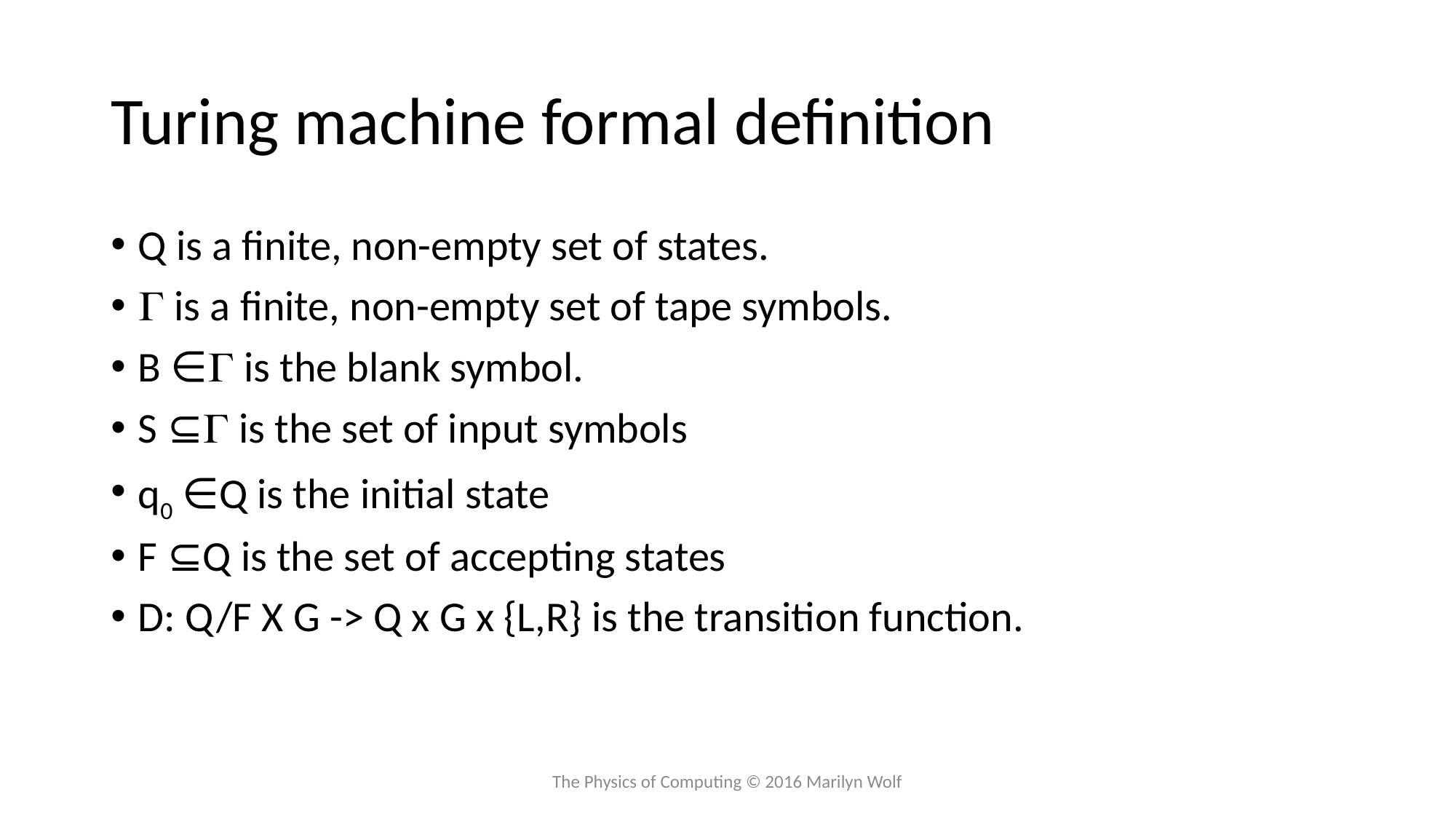

# Turing machine formal definition
Q is a finite, non-empty set of states.
Γ is a finite, non-empty set of tape symbols.
B ∈Γ is the blank symbol.
S ⊆Γ is the set of input symbols
q0 ∈Q is the initial state
F ⊆Q is the set of accepting states
D: Q/F X G -> Q x G x {L,R} is the transition function.
The Physics of Computing © 2016 Marilyn Wolf